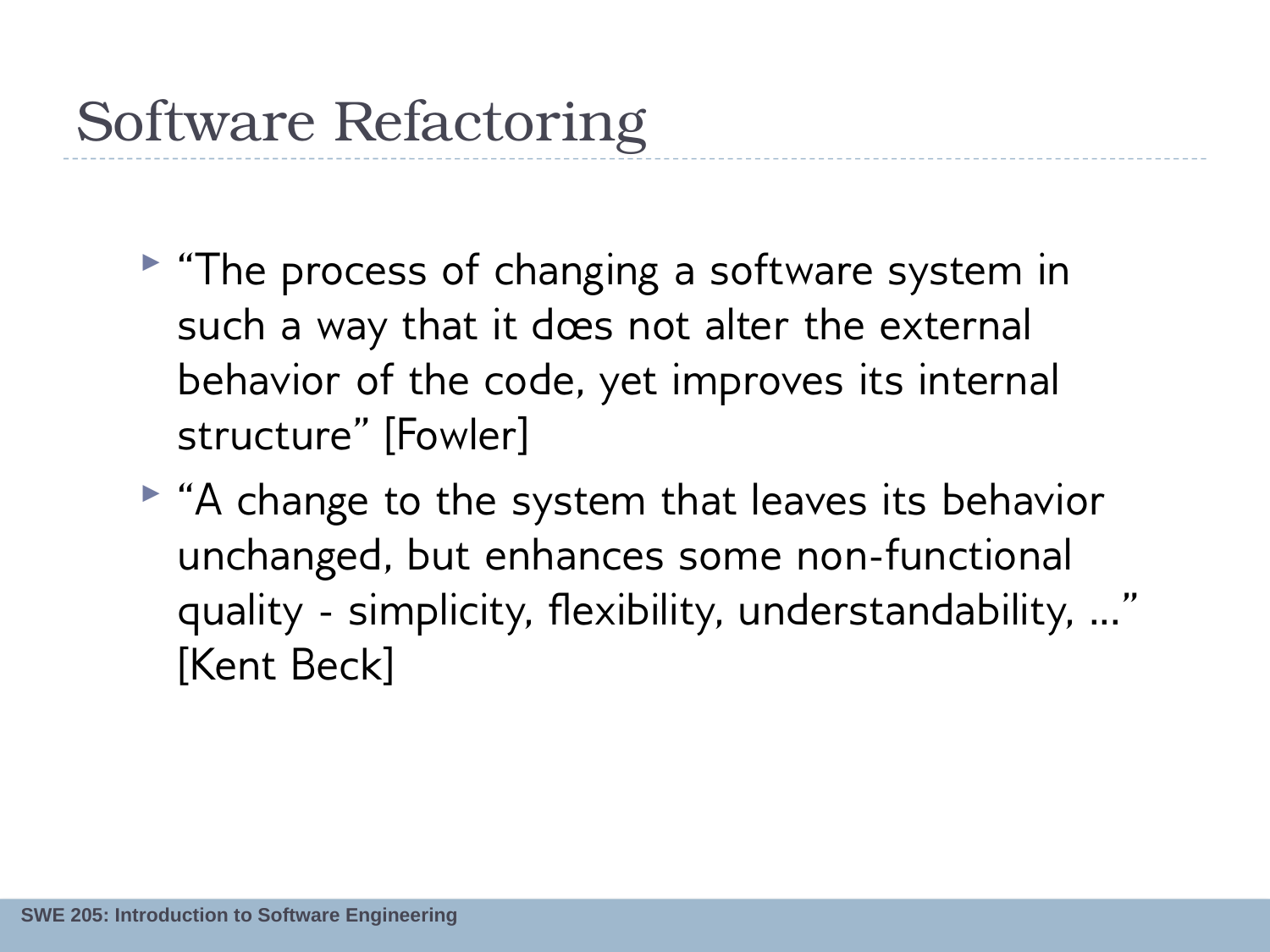

# Software Refactoring
“The process of changing a software system in such a way that it does not alter the external behavior of the code, yet improves its internal structure” [Fowler]
“A change to the system that leaves its behavior unchanged, but enhances some non-functional quality - simplicity, flexibility, understandability, ...” [Kent Beck]